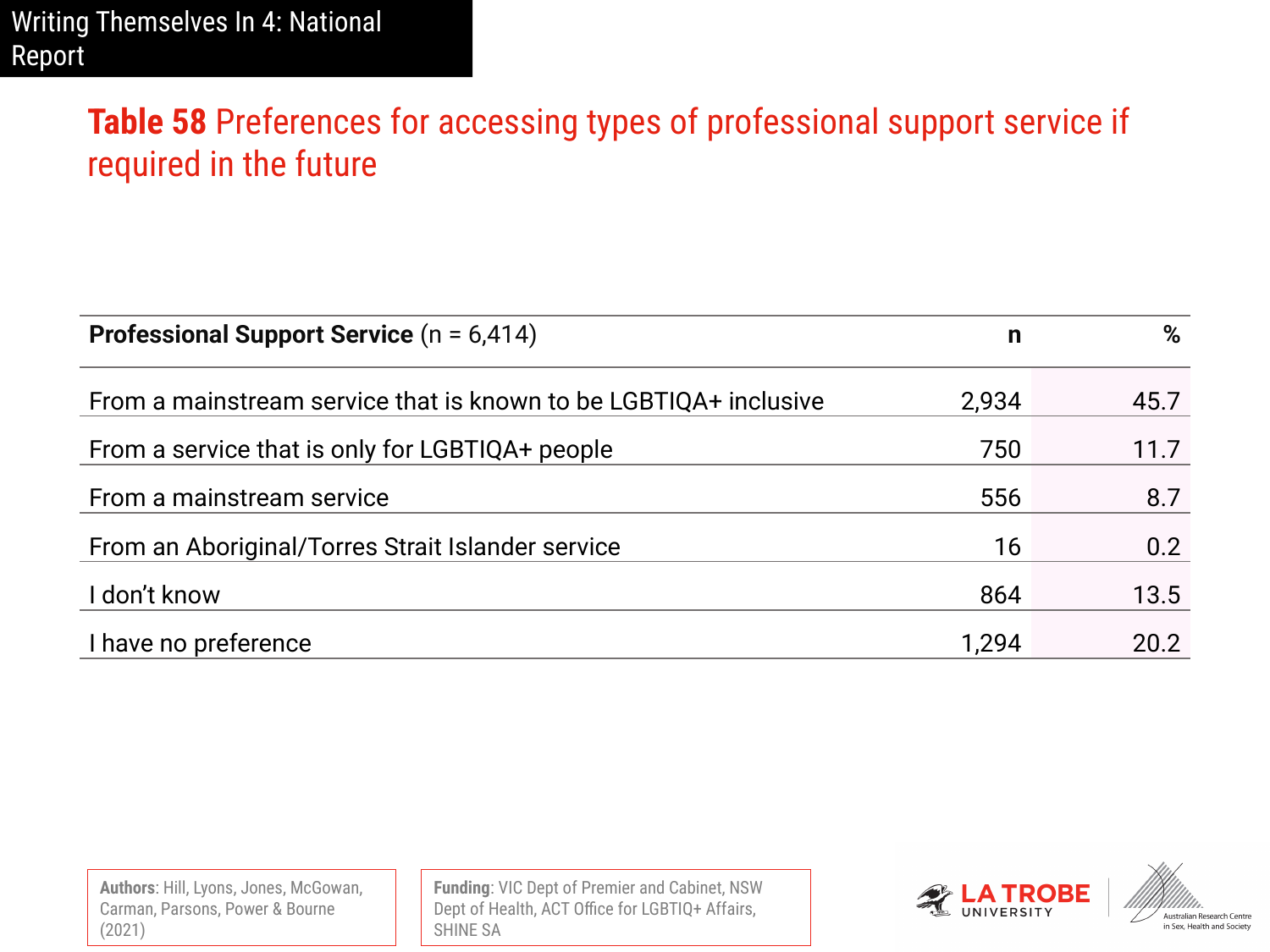

# Table 58 Preferences for accessing types of professional support service if required in the future
| Professional Support Service (n = 6,414) | n | % |
| --- | --- | --- |
| From a mainstream service that is known to be LGBTIQA+ inclusive | 2,934 | 45.7 |
| From a service that is only for LGBTIQA+ people | 750 | 11.7 |
| From a mainstream service | 556 | 8.7 |
| From an Aboriginal/Torres Strait Islander service | 16 | 0.2 |
| I don’t know | 864 | 13.5 |
| I have no preference | 1,294 | 20.2 |